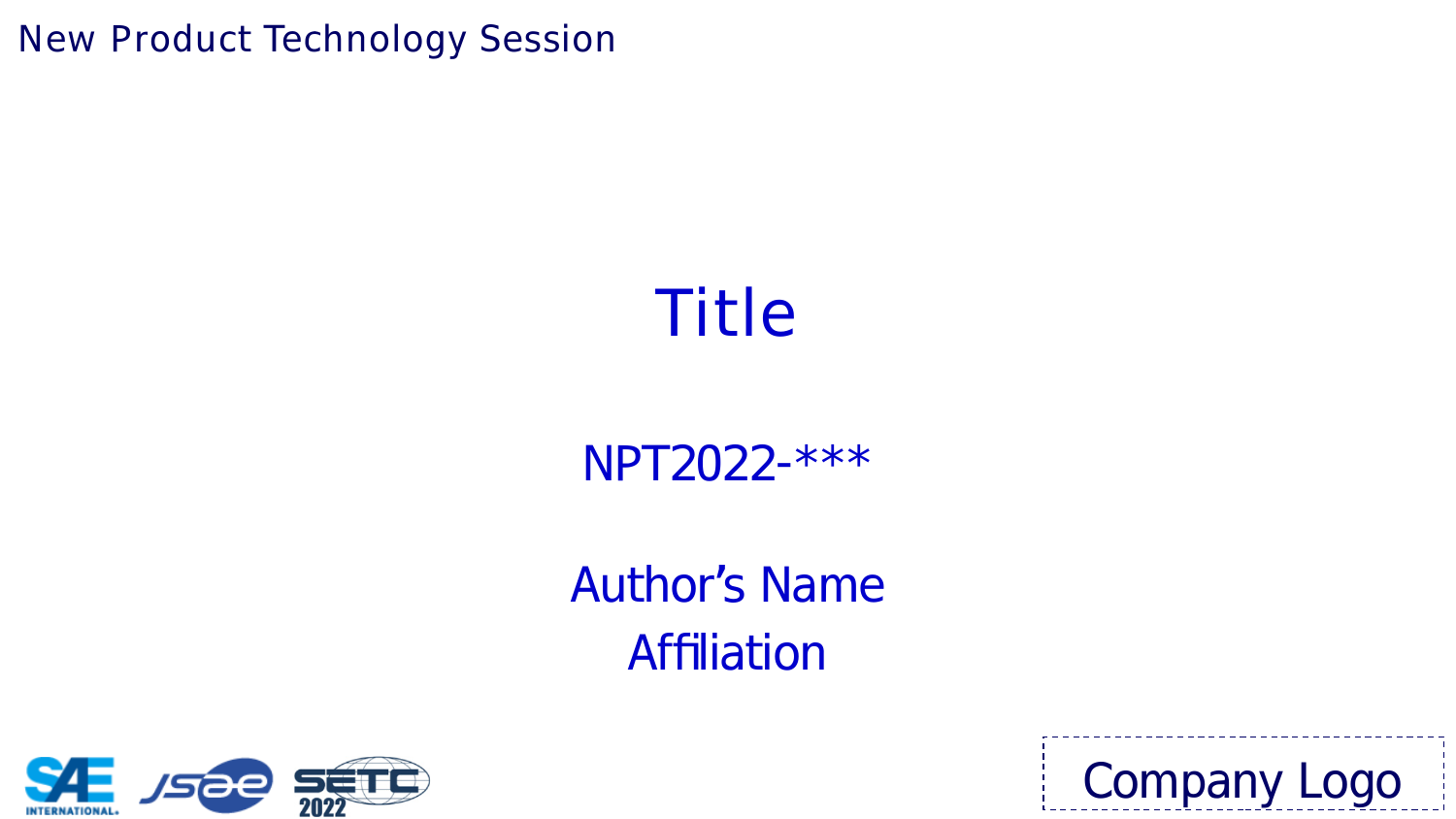

# Title
NPT2022-***
Author’s Name
Affiliation
Company Logo